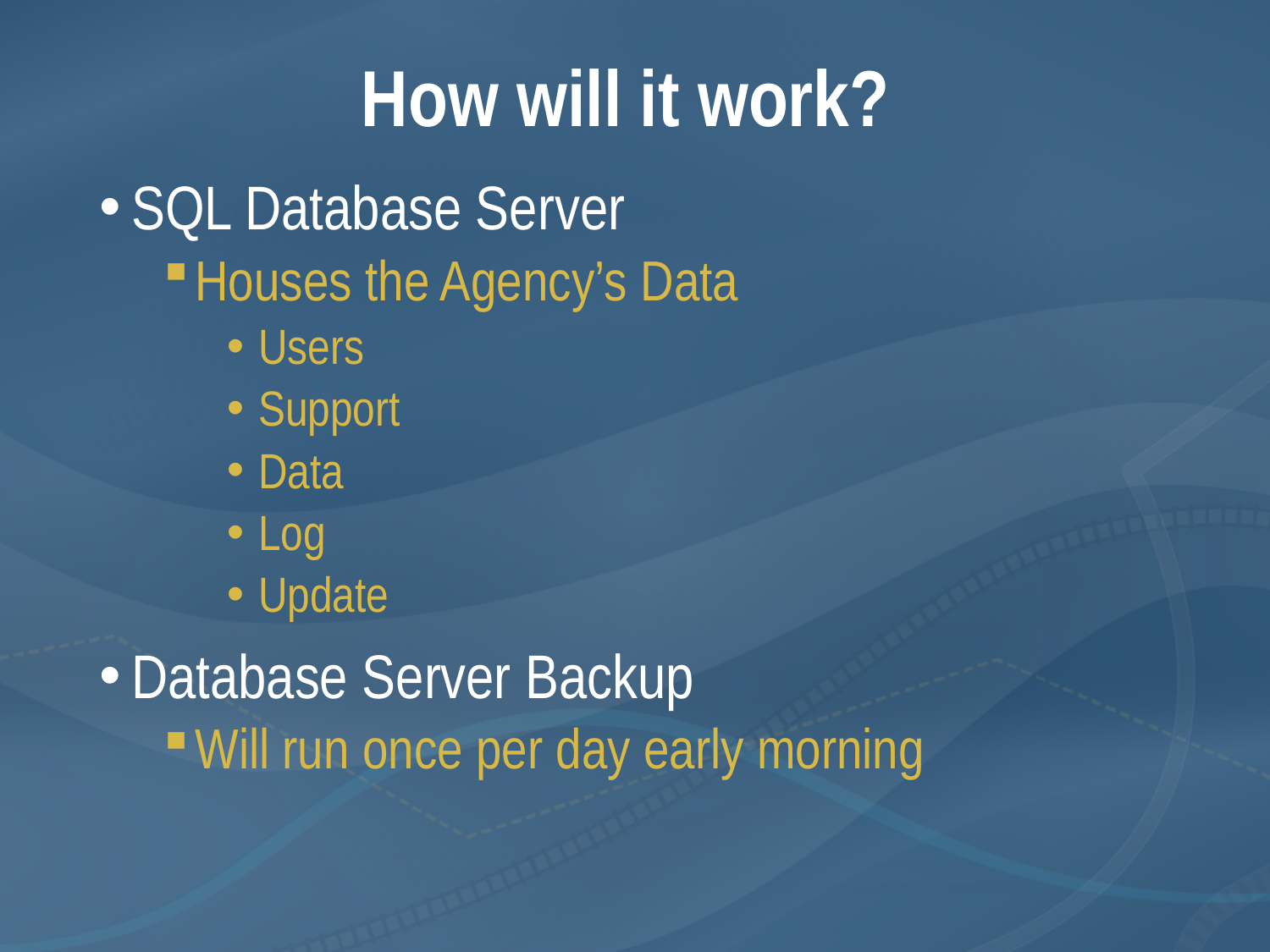

# How will it work?
SQL Database Server
Houses the Agency’s Data
Users
Support
Data
Log
Update

Database Server Backup
Will run once per day early morning